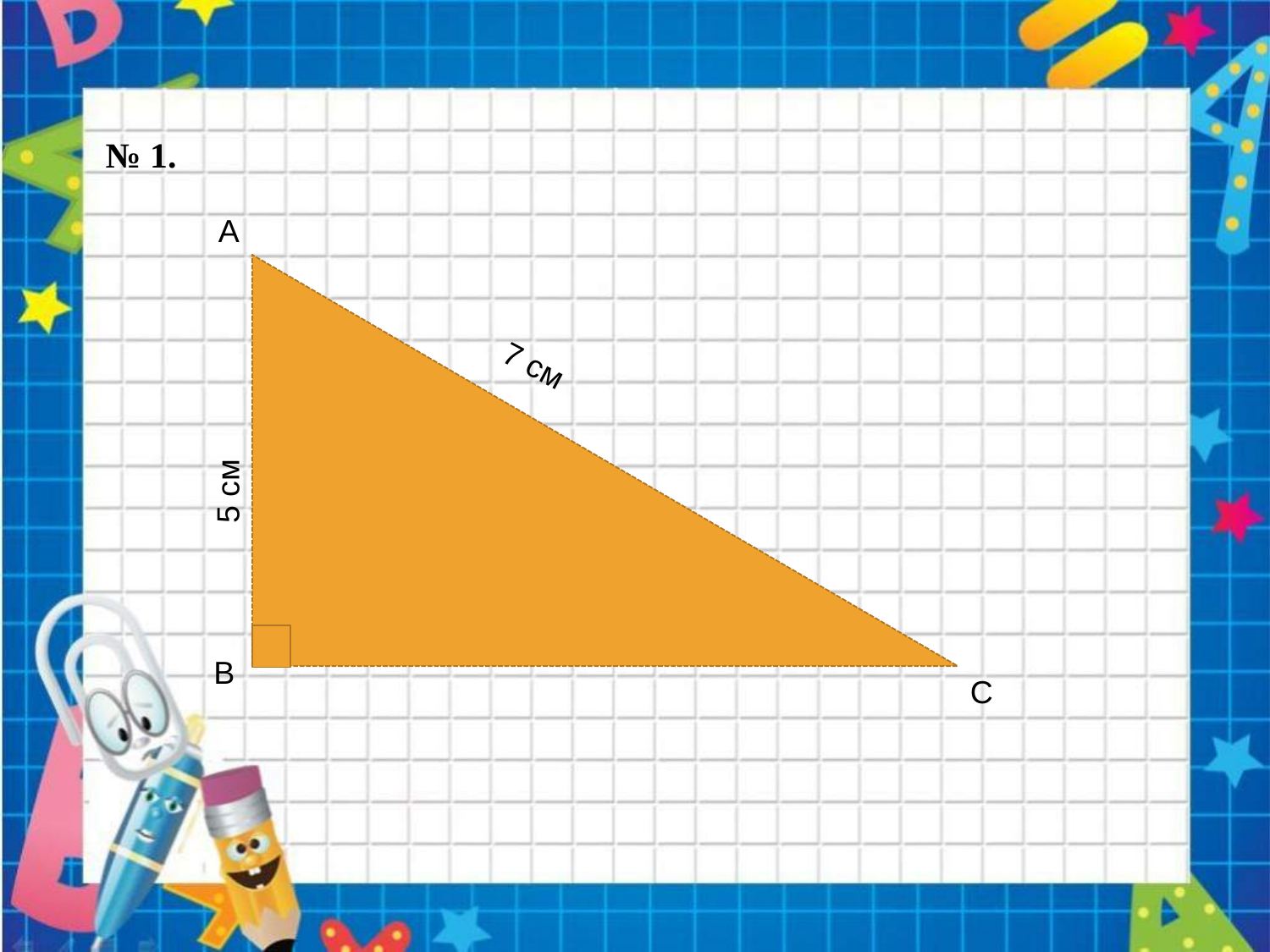

№ 1.
А
7 см
5 см

В
С